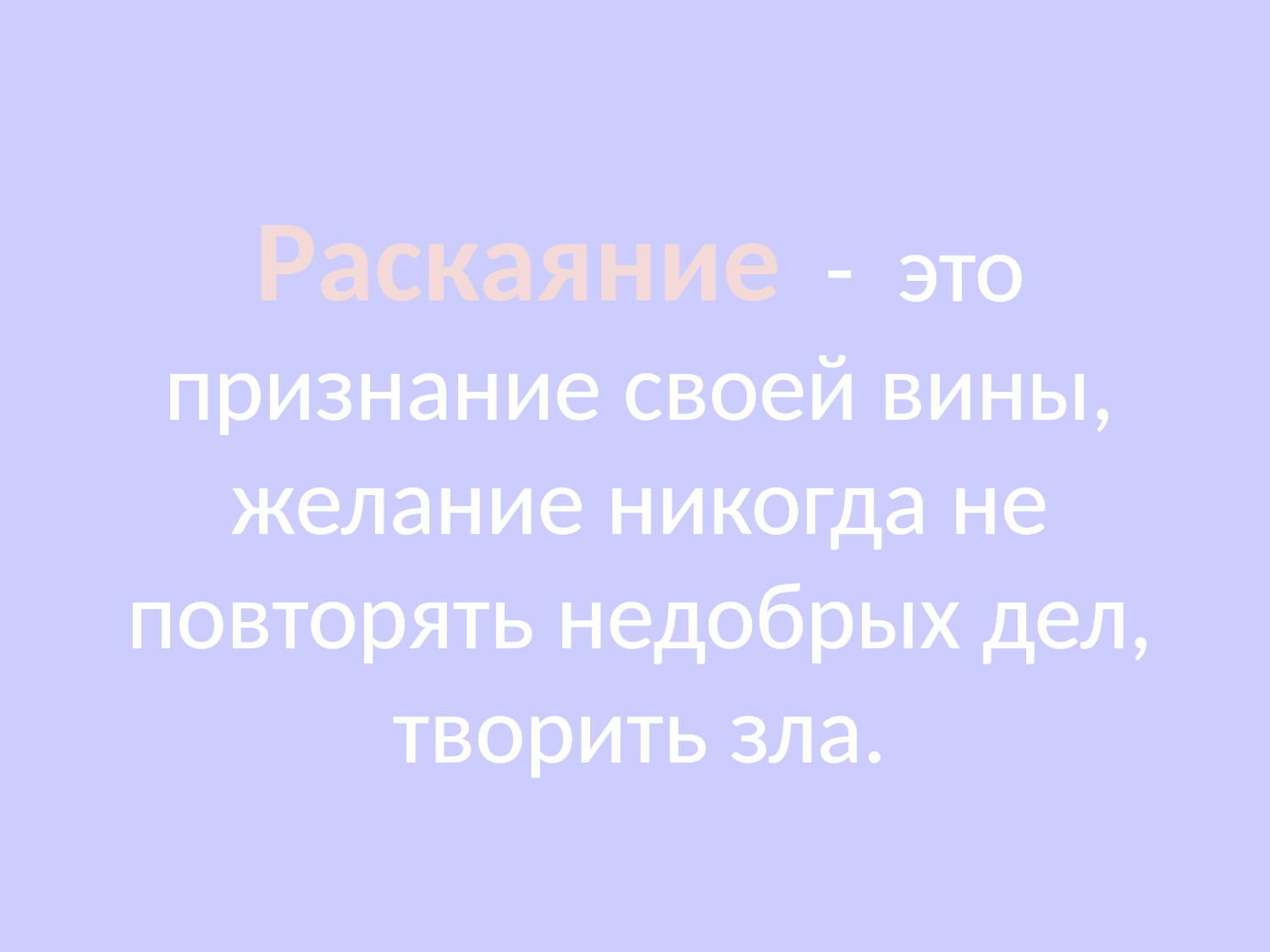

Раскаяние  -  это признание своей вины, желание никогда не повторять недобрых дел, творить зла.